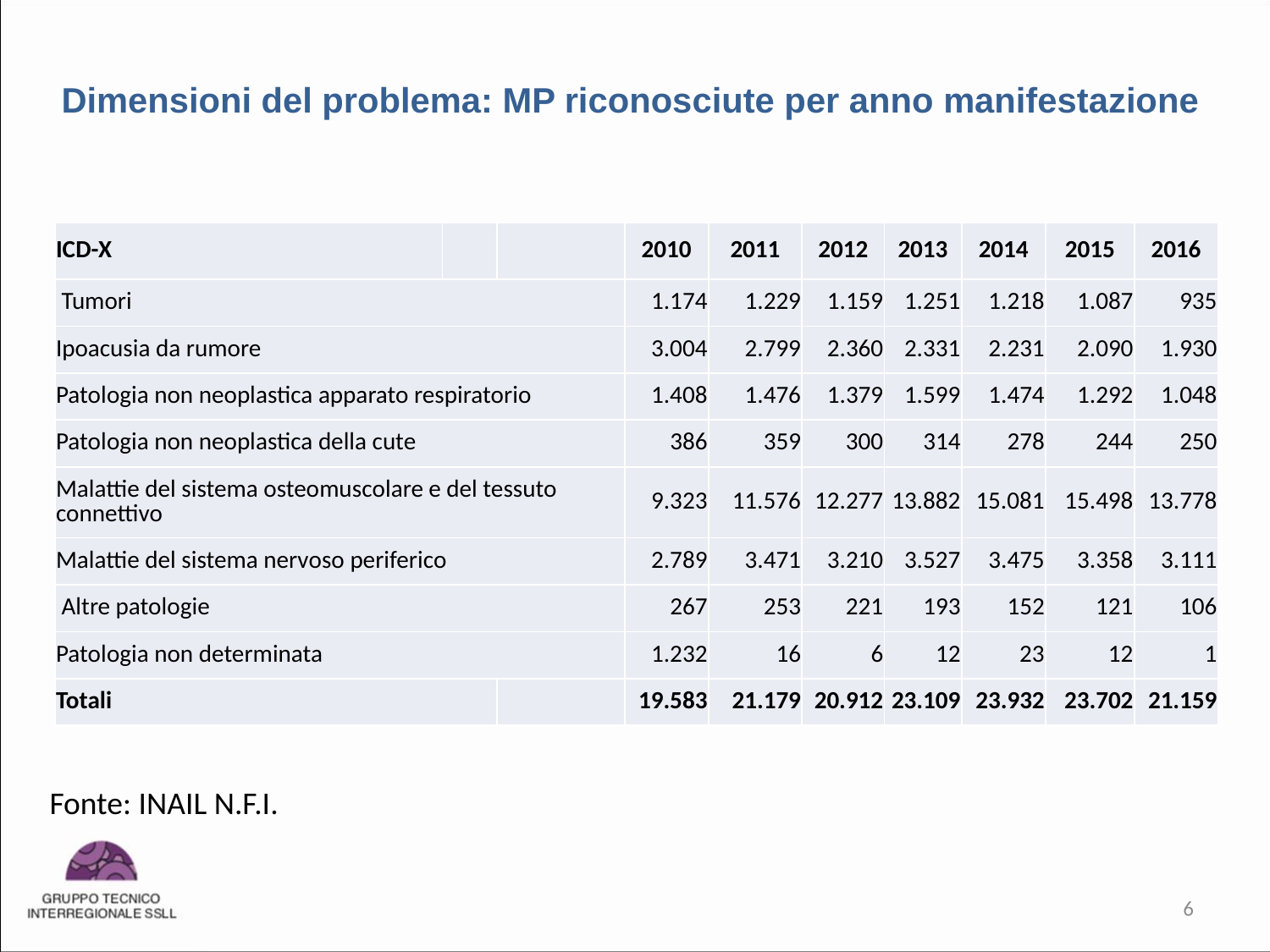

Dimensioni del problema: MP riconosciute per anno manifestazione

| ICD-X |  |  | 2010 | 2011 | 2012 | 2013 | 2014 | 2015 | 2016 |
| --- | --- | --- | --- | --- | --- | --- | --- | --- | --- |
| Tumori |  |  | 1.174 | 1.229 | 1.159 | 1.251 | 1.218 | 1.087 | 935 |
| Ipoacusia da rumore |  |  | 3.004 | 2.799 | 2.360 | 2.331 | 2.231 | 2.090 | 1.930 |
| Patologia non neoplastica apparato respiratorio |  |  | 1.408 | 1.476 | 1.379 | 1.599 | 1.474 | 1.292 | 1.048 |
| Patologia non neoplastica della cute |  |  | 386 | 359 | 300 | 314 | 278 | 244 | 250 |
| Malattie del sistema osteomuscolare e del tessuto connettivo |  |  | 9.323 | 11.576 | 12.277 | 13.882 | 15.081 | 15.498 | 13.778 |
| Malattie del sistema nervoso periferico |  |  | 2.789 | 3.471 | 3.210 | 3.527 | 3.475 | 3.358 | 3.111 |
| Altre patologie |  |  | 267 | 253 | 221 | 193 | 152 | 121 | 106 |
| Patologia non determinata |  |  | 1.232 | 16 | 6 | 12 | 23 | 12 | 1 |
| Totali |  |  | 19.583 | 21.179 | 20.912 | 23.109 | 23.932 | 23.702 | 21.159 |
Fonte: INAIL N.F.I.
6